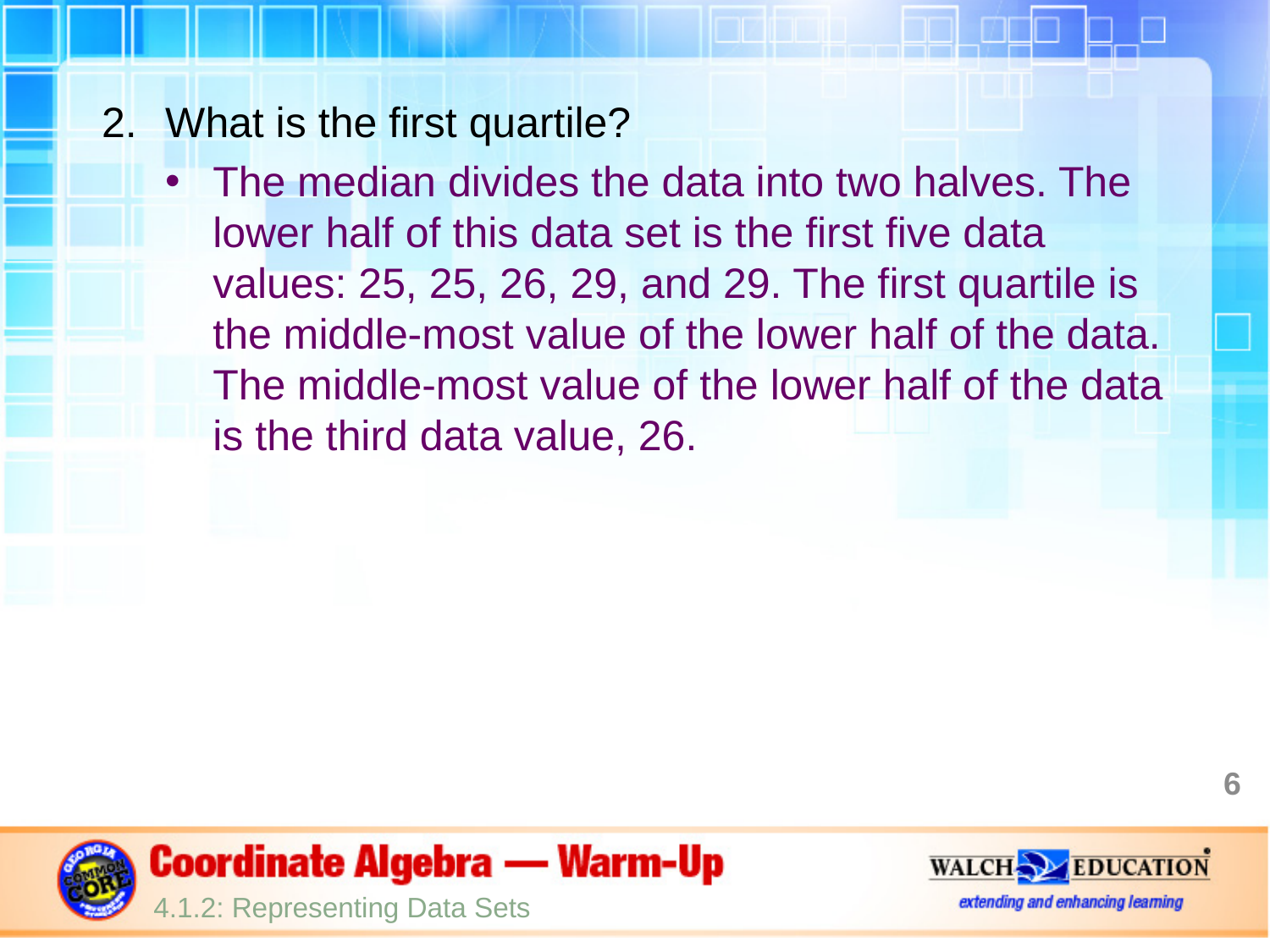

What is the first quartile?
The median divides the data into two halves. The lower half of this data set is the first five data values: 25, 25, 26, 29, and 29. The first quartile is the middle-most value of the lower half of the data. The middle-most value of the lower half of the data is the third data value, 26.
6
4.1.2: Representing Data Sets